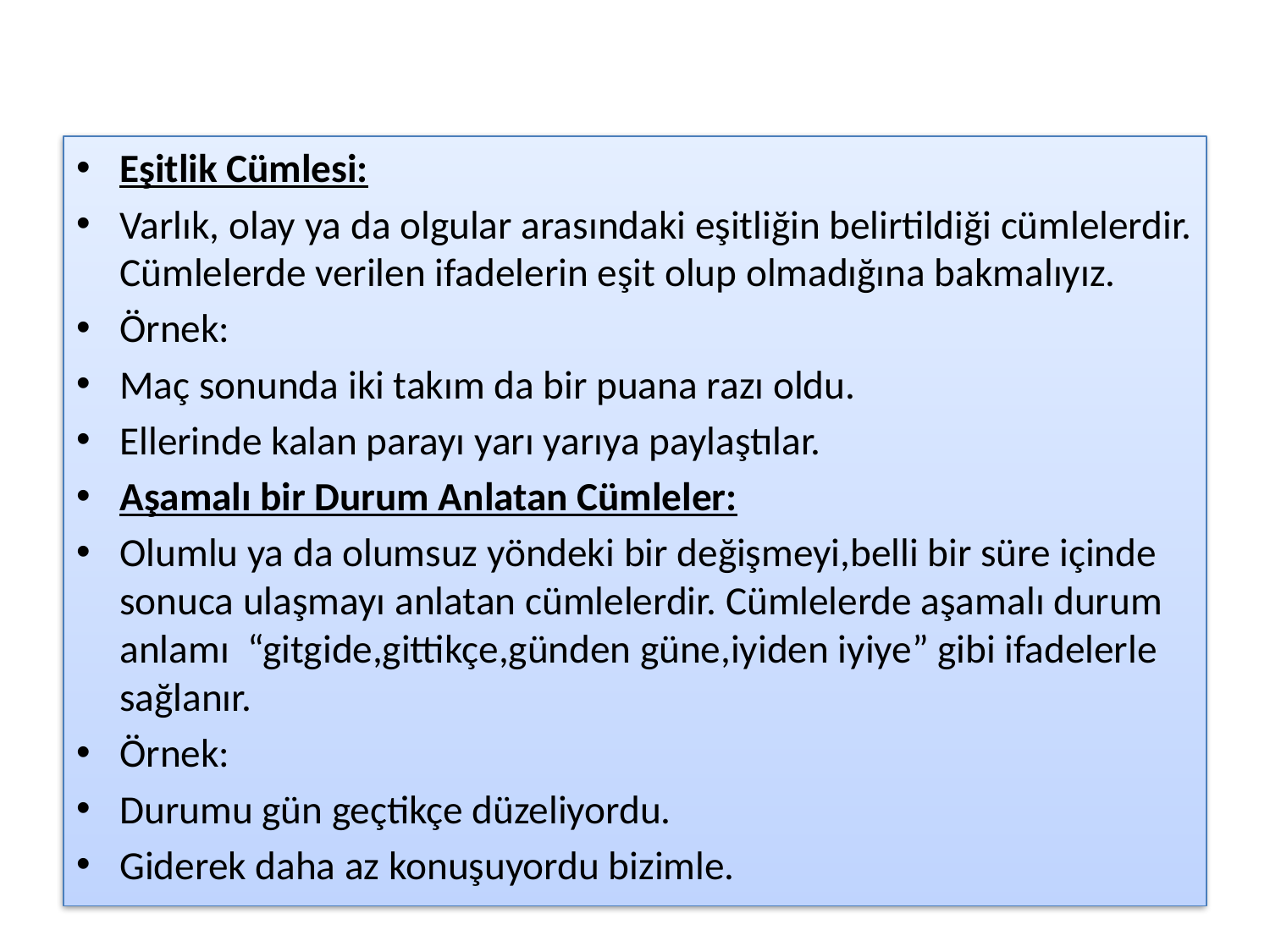

#
Eşitlik Cümlesi:
Varlık, olay ya da olgular arasındaki eşitliğin belirtildiği cümlelerdir. Cümlelerde verilen ifadelerin eşit olup olmadığına bakmalıyız.
Örnek:
Maç sonunda iki takım da bir puana razı oldu.
Ellerinde kalan parayı yarı yarıya paylaştılar.
Aşamalı bir Durum Anlatan Cümleler:
Olumlu ya da olumsuz yöndeki bir değişmeyi,belli bir süre içinde sonuca ulaşmayı anlatan cümlelerdir. Cümlelerde aşamalı durum anlamı  “gitgide,gittikçe,günden güne,iyiden iyiye” gibi ifadelerle sağlanır.
Örnek:
Durumu gün geçtikçe düzeliyordu.
Giderek daha az konuşuyordu bizimle.